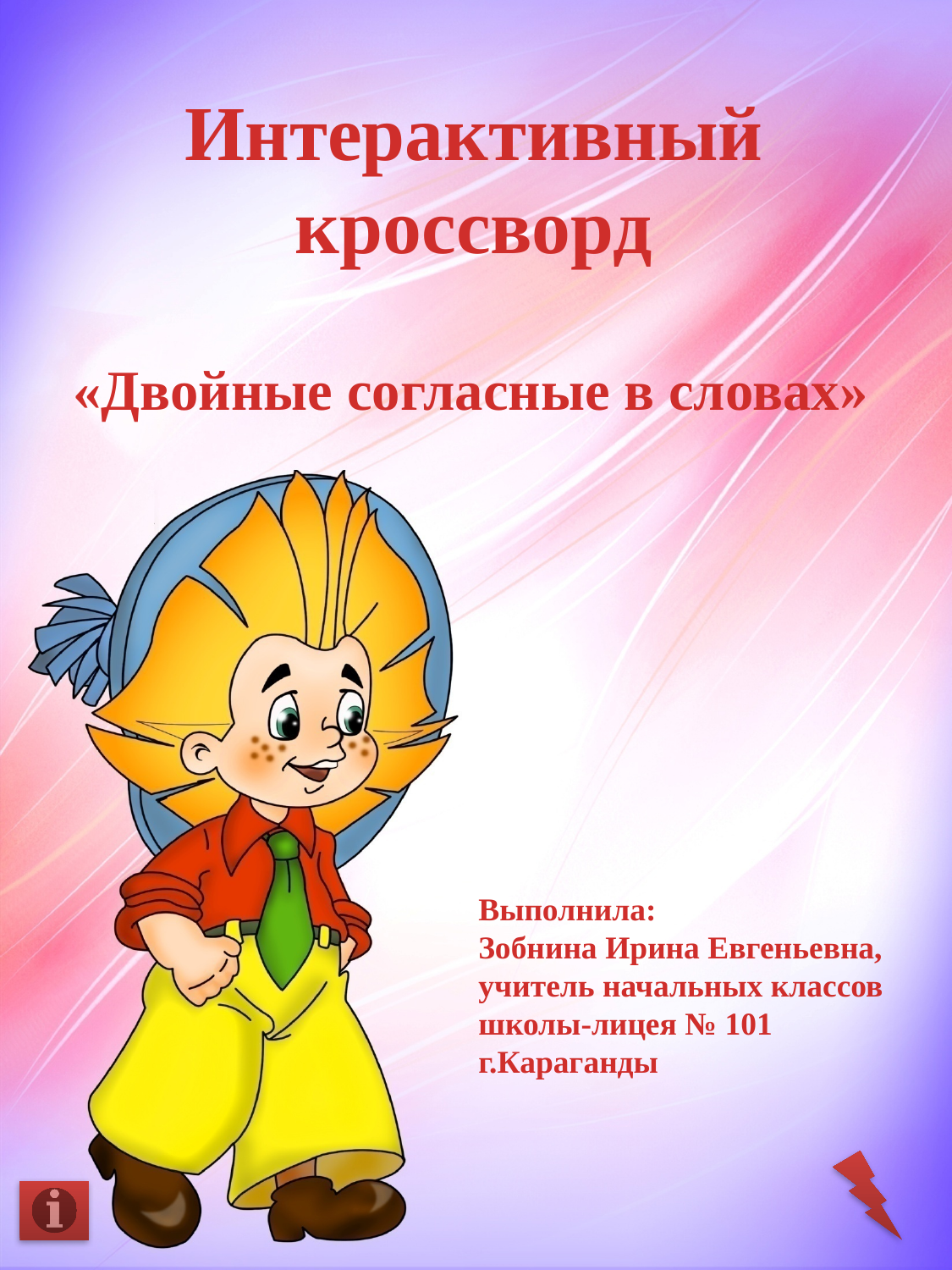

# Интерактивный кроссворд
«Двойные согласные в словах»
Выполнила:
Зобнина Ирина Евгеньевна,
учитель начальных классов
школы-лицея № 101
г.Караганды